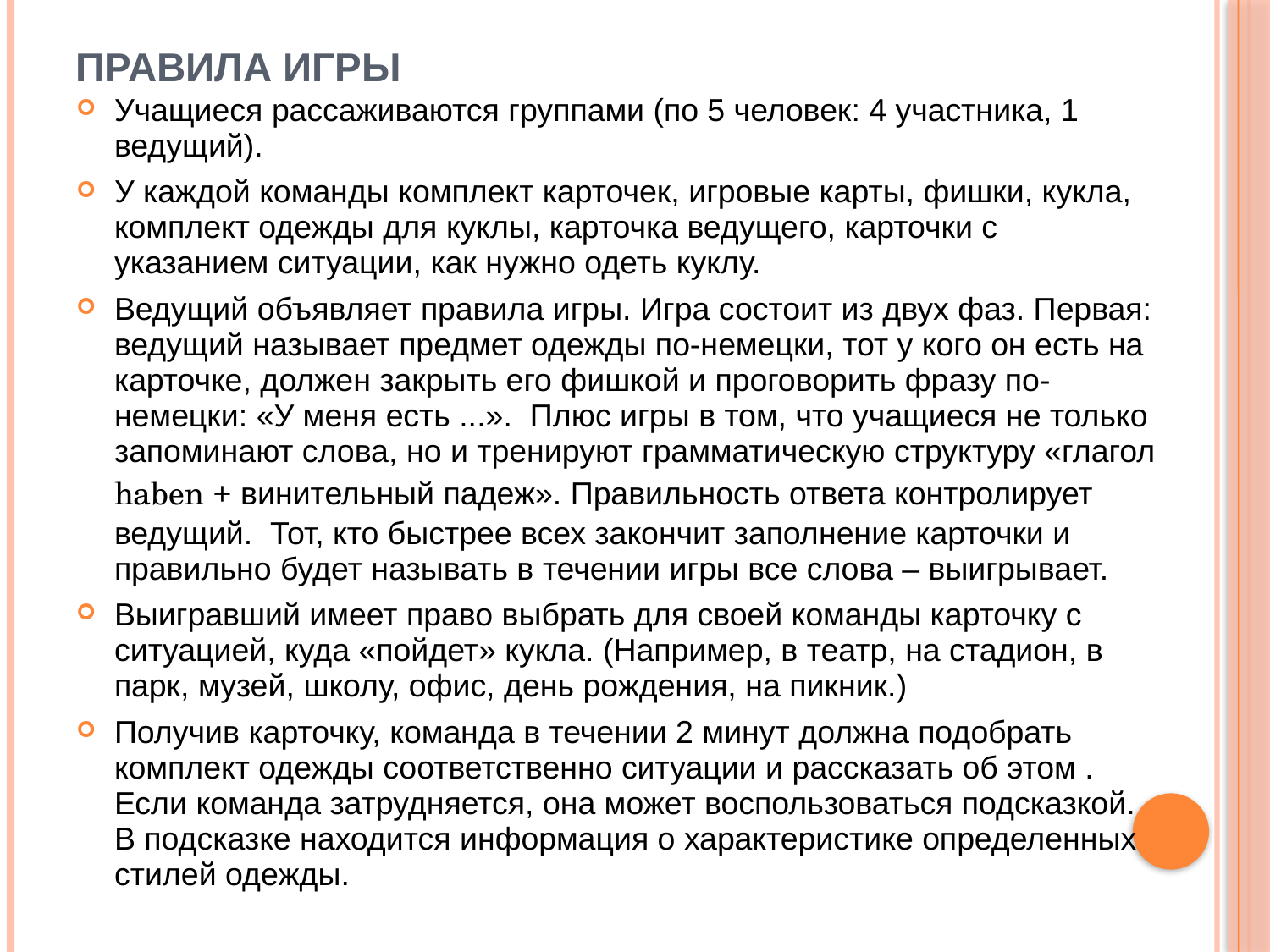

# Правила игры
Учащиеся рассаживаются группами (по 5 человек: 4 участника, 1 ведущий).
У каждой команды комплект карточек, игровые карты, фишки, кукла, комплект одежды для куклы, карточка ведущего, карточки с указанием ситуации, как нужно одеть куклу.
Ведущий объявляет правила игры. Игра состоит из двух фаз. Первая: ведущий называет предмет одежды по-немецки, тот у кого он есть на карточке, должен закрыть его фишкой и проговорить фразу по-немецки: «У меня есть ...».  Плюс игры в том, что учащиеся не только запоминают слова, но и тренируют грамматическую структуру «глагол haben + винительный падеж». Правильность ответа контролирует ведущий.  Тот, кто быстрее всех закончит заполнение карточки и правильно будет называть в течении игры все слова – выигрывает.
Выигравший имеет право выбрать для своей команды карточку с ситуацией, куда «пойдет» кукла. (Например, в театр, на стадион, в парк, музей, школу, офис, день рождения, на пикник.)
Получив карточку, команда в течении 2 минут должна подобрать комплект одежды соответственно ситуации и рассказать об этом . Если команда затрудняется, она может воспользоваться подсказкой. В подсказке находится информация о характеристике определенных стилей одежды.